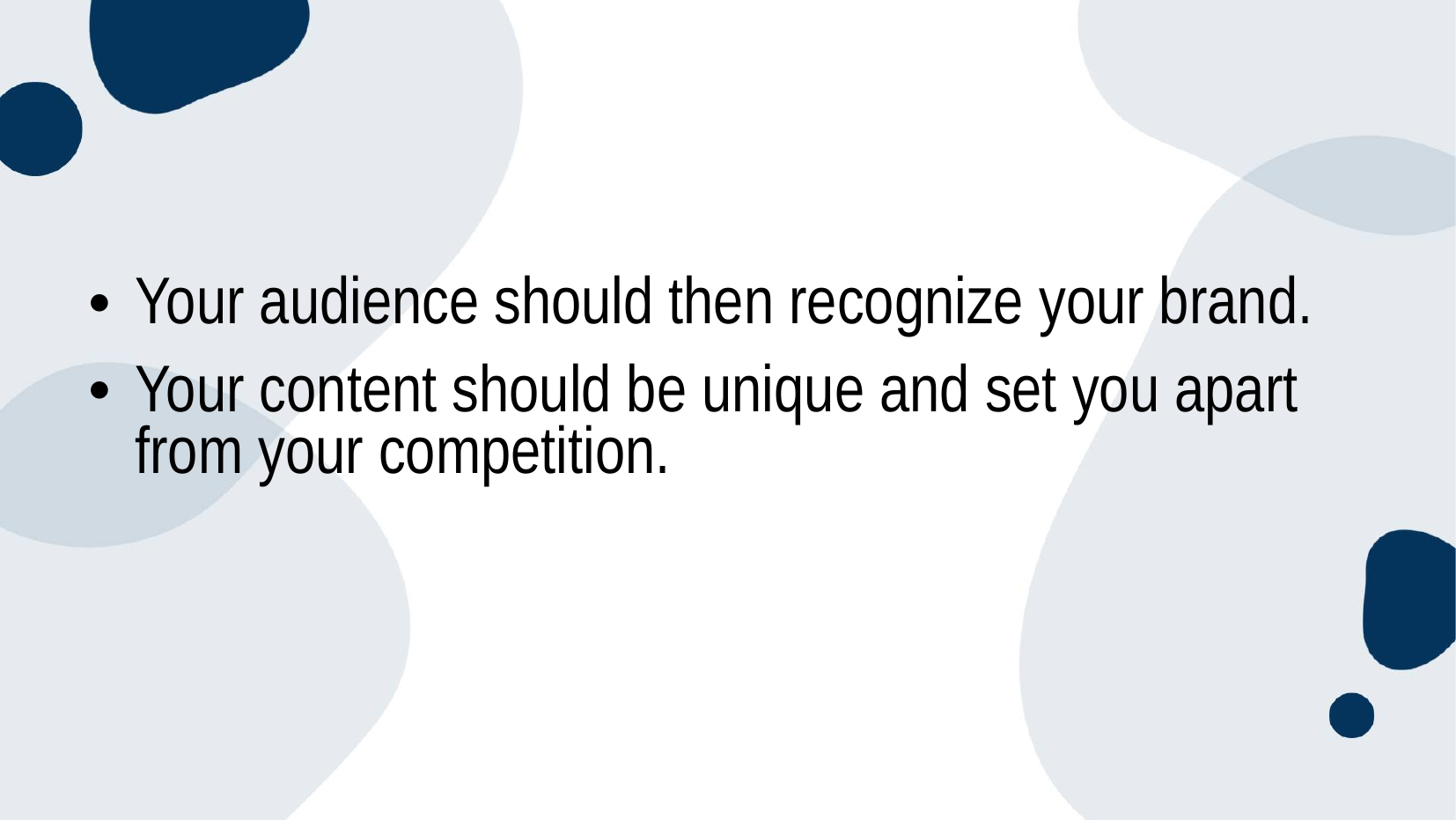

Your audience should then recognize your brand.
Your content should be unique and set you apart from your competition.